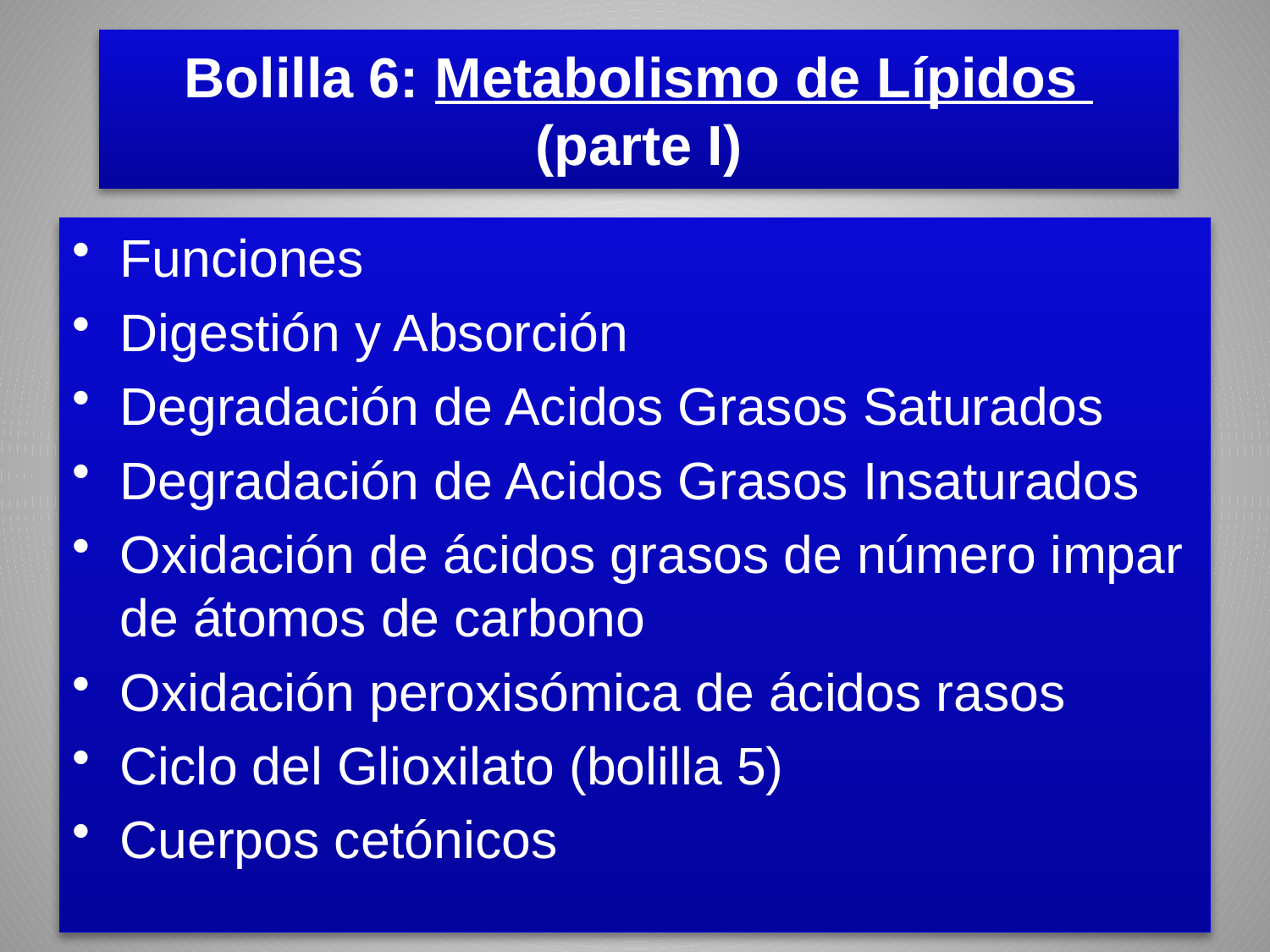

# Bolilla 6: Metabolismo de Lípidos  (parte I)
Funciones
Digestión y Absorción
Degradación de Acidos Grasos Saturados
Degradación de Acidos Grasos Insaturados
Oxidación de ácidos grasos de número impar de átomos de carbono
Oxidación peroxisómica de ácidos rasos
Ciclo del Glioxilato (bolilla 5)
Cuerpos cetónicos